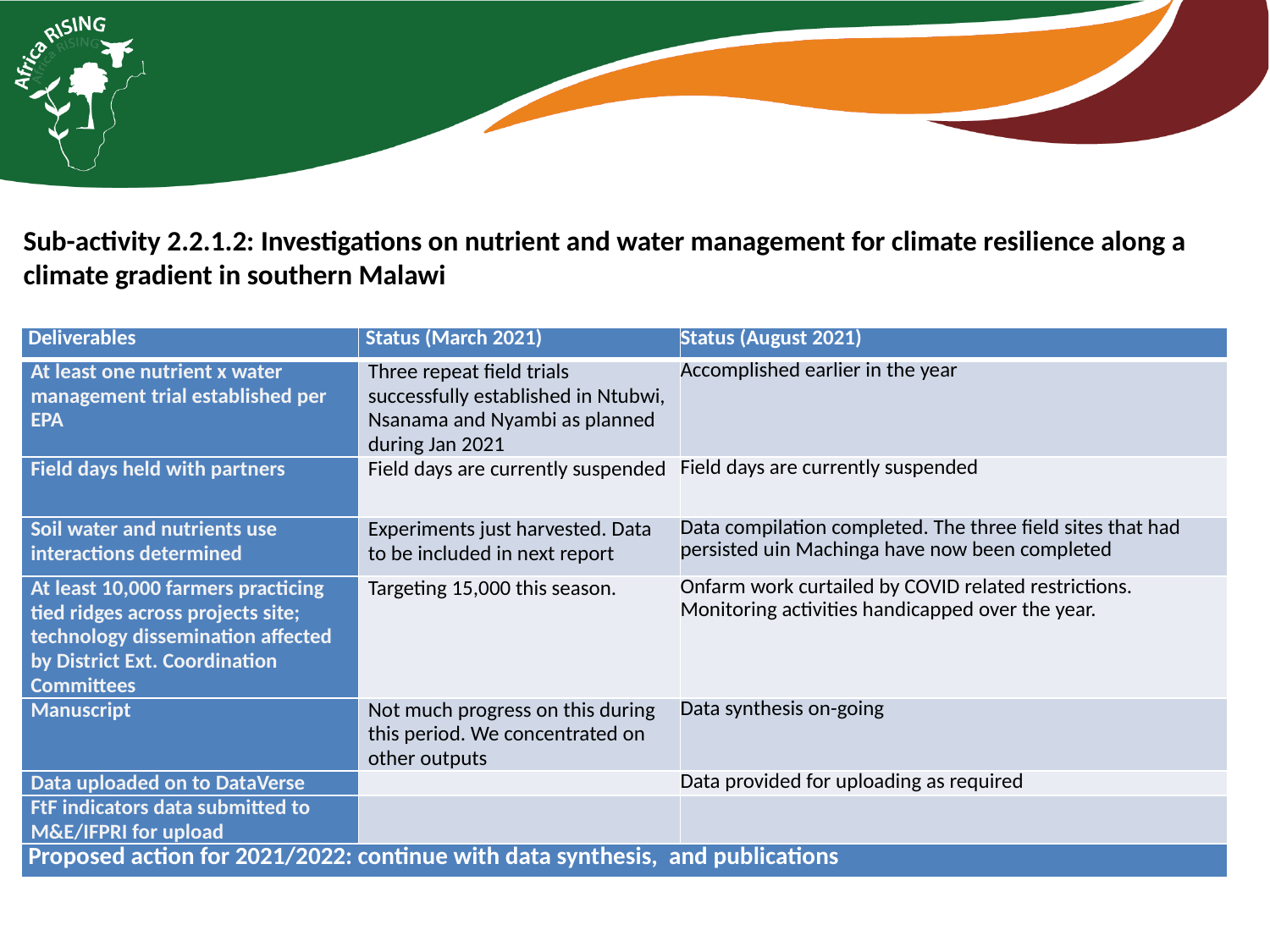

Sub-activity 2.2.1.2: Investigations on nutrient and water management for climate resilience along a climate gradient in southern Malawi
| Deliverables | Status (March 2021) | Status (August 2021) |
| --- | --- | --- |
| At least one nutrient x water management trial established per EPA | Three repeat field trials successfully established in Ntubwi, Nsanama and Nyambi as planned during Jan 2021 | Accomplished earlier in the year |
| Field days held with partners | Field days are currently suspended | Field days are currently suspended |
| Soil water and nutrients use interactions determined | Experiments just harvested. Data to be included in next report | Data compilation completed. The three field sites that had persisted uin Machinga have now been completed |
| At least 10,000 farmers practicing tied ridges across projects site; technology dissemination affected by District Ext. Coordination Committees | Targeting 15,000 this season. | Onfarm work curtailed by COVID related restrictions. Monitoring activities handicapped over the year. |
| Manuscript | Not much progress on this during this period. We concentrated on other outputs | Data synthesis on-going |
| Data uploaded on to DataVerse |  | Data provided for uploading as required |
| FtF indicators data submitted to M&E/IFPRI for upload |  |  |
| Proposed action for 2021/2022: continue with data synthesis, and publications |  |  |